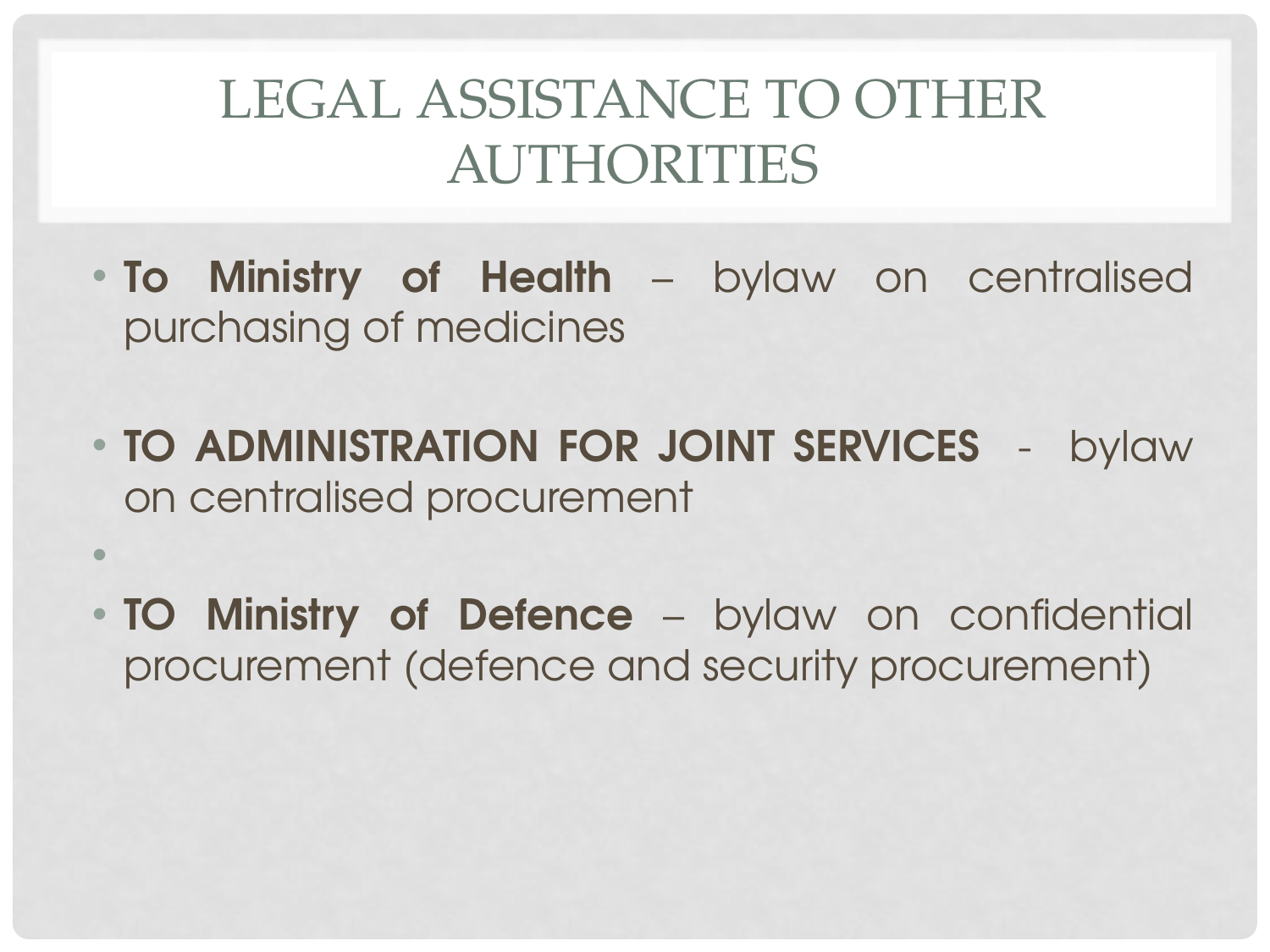

# Legal Assistance to other authorities
To Ministry of Health – bylaw on centralised purchasing of medicines

TO ADMINISTRATION FOR JOINT SERVICES  -  bylaw on centralised procurement

TO Ministry of Defence – bylaw on confidential procurement (defence and security procurement)